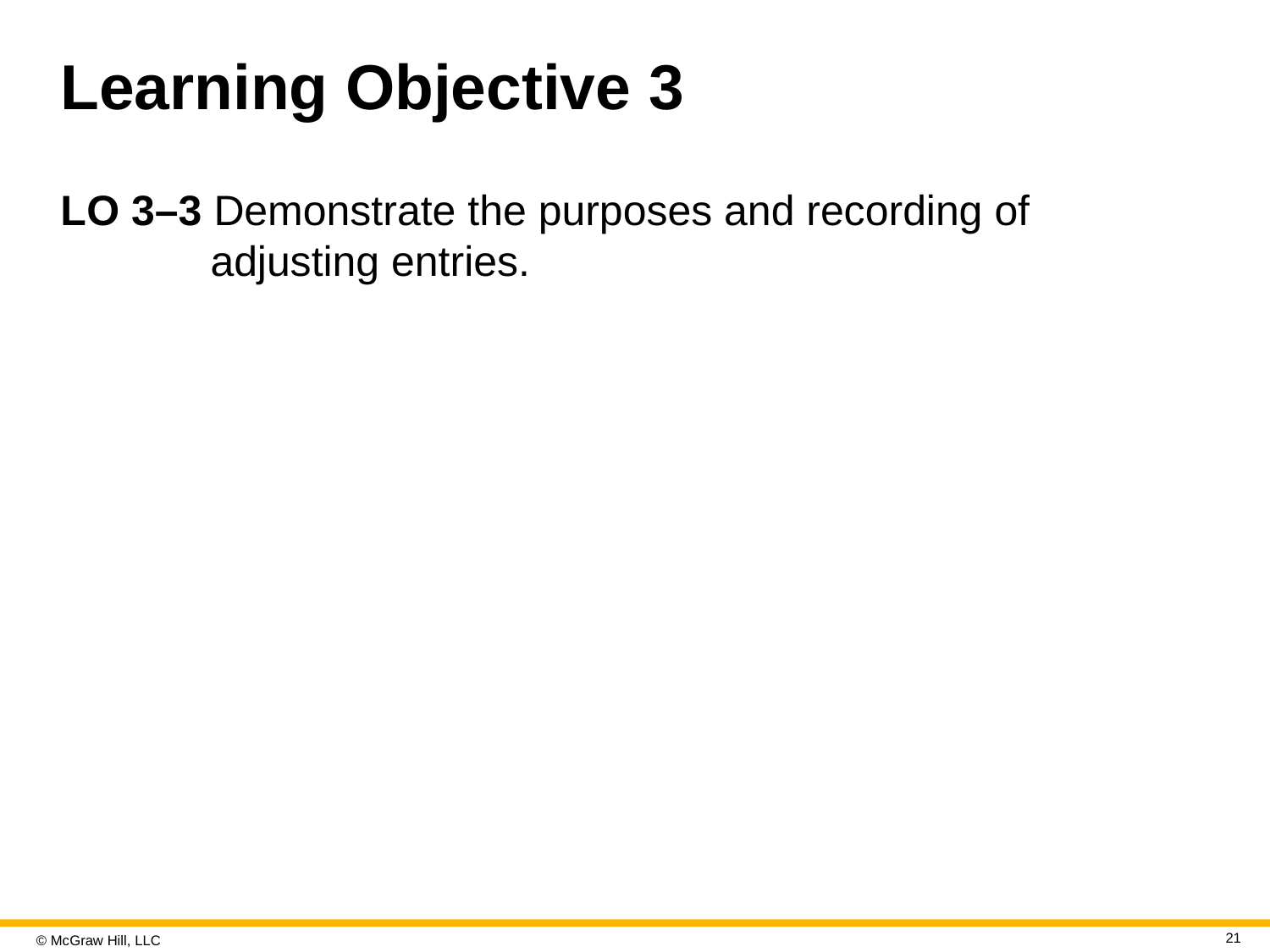

# Learning Objective 3
L O 3–3 Demonstrate the purposes and recording of adjusting entries.
21